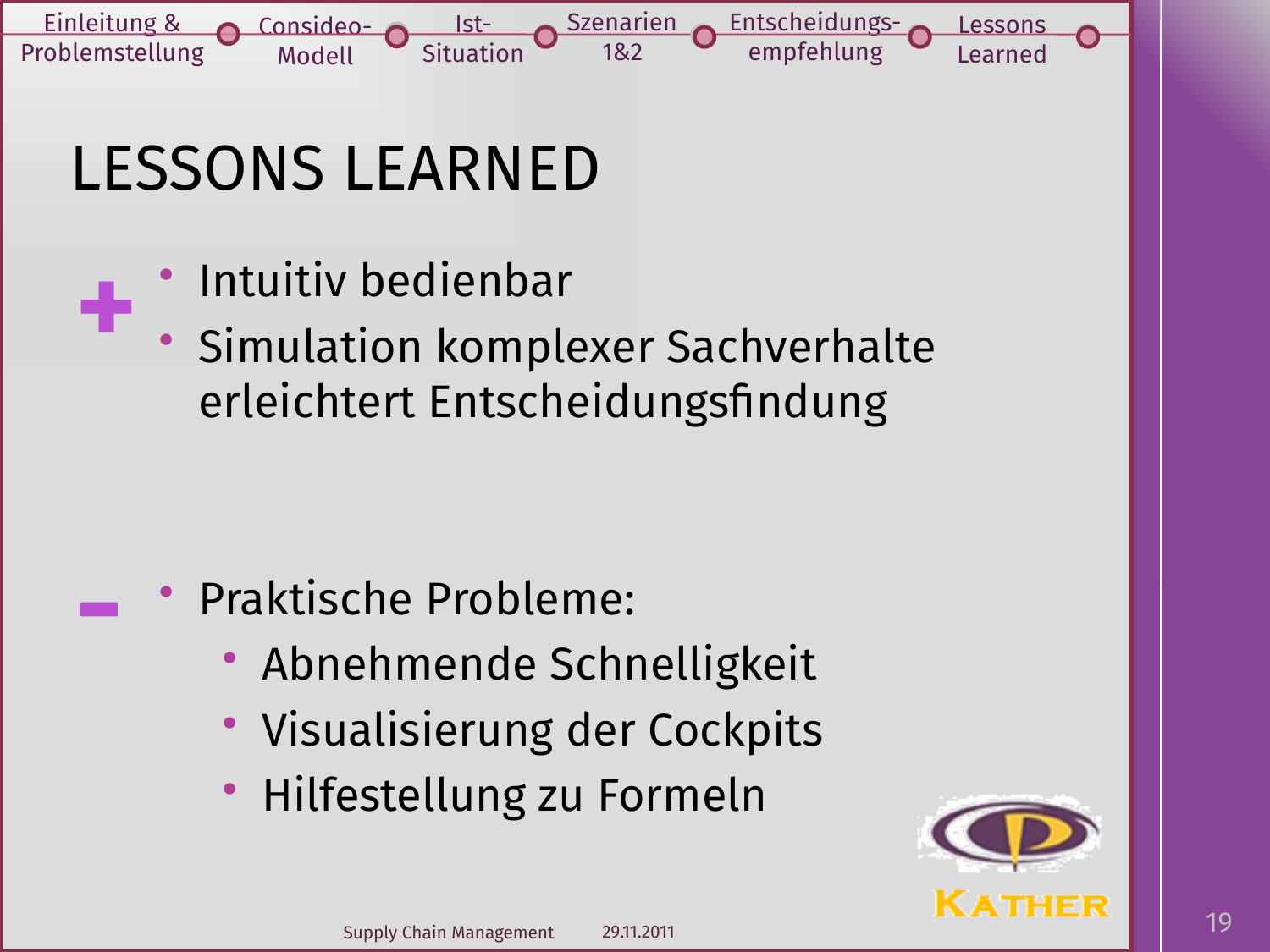

Szenarien
1&2
Entscheidungs-
empfehlung
Einleitung &
Problemstellung
Ist-
Situation
Lessons
Learned
Consideo-
Modell

# Lessons Learned
+

-
Intuitiv bedienbar
Simulation komplexer Sachverhalte erleichtert Entscheidungsfindung

Praktische Probleme:
Abnehmende Schnelligkeit
Visualisierung der Cockpits
Hilfestellung zu Formeln

19
Supply Chain Management
29.11.2011